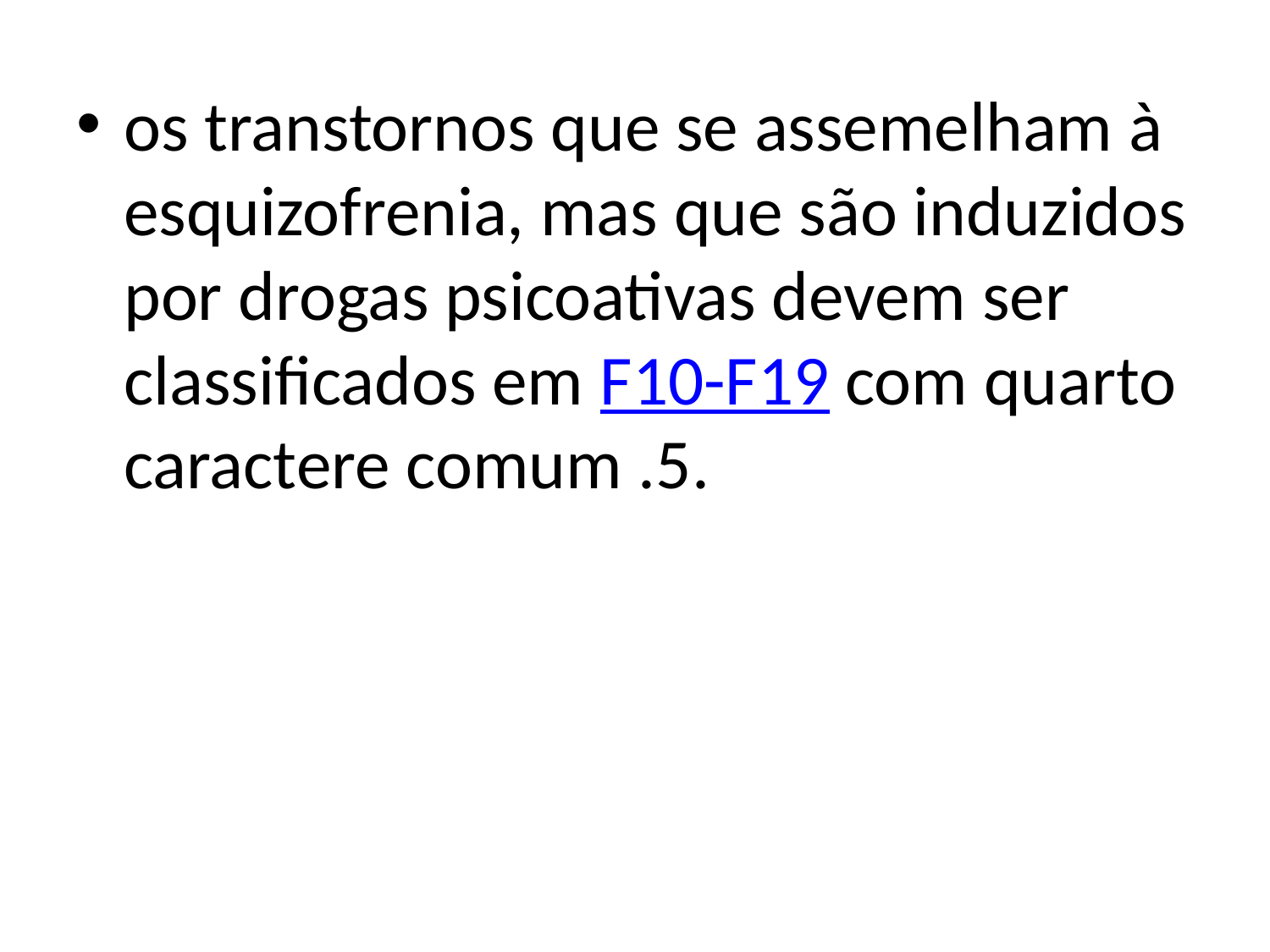

os transtornos que se assemelham à esquizofrenia, mas que são induzidos por drogas psicoativas devem ser classificados em F10-F19 com quarto caractere comum .5.